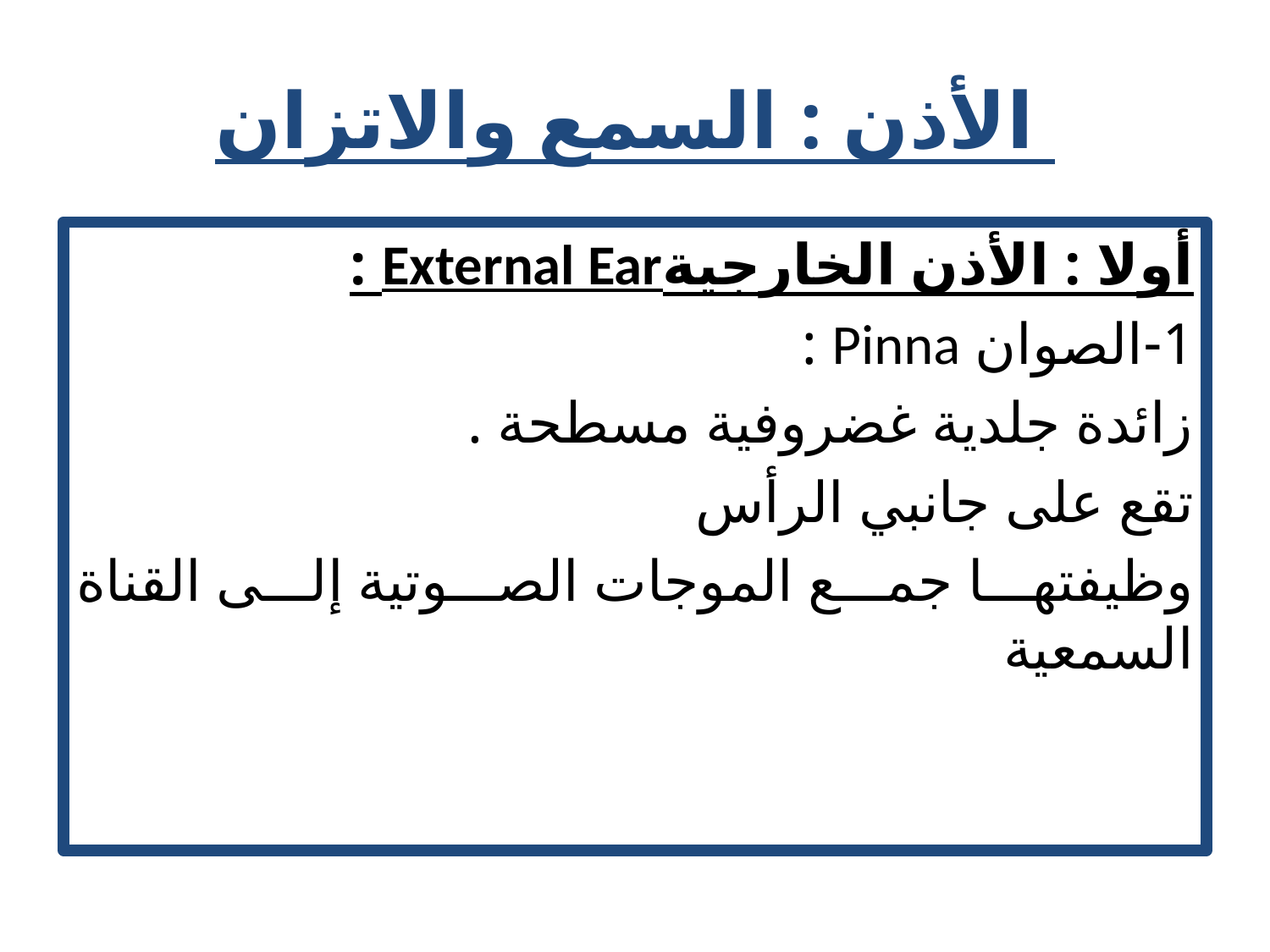

# الأذن : السمع والاتزان
أولا : الأذن الخارجيةExternal Ear :
1-الصوان Pinna :
زائدة جلدية غضروفية مسطحة .
تقع على جانبي الرأس
وظيفتها جمع الموجات الصوتية إلى القناة السمعية